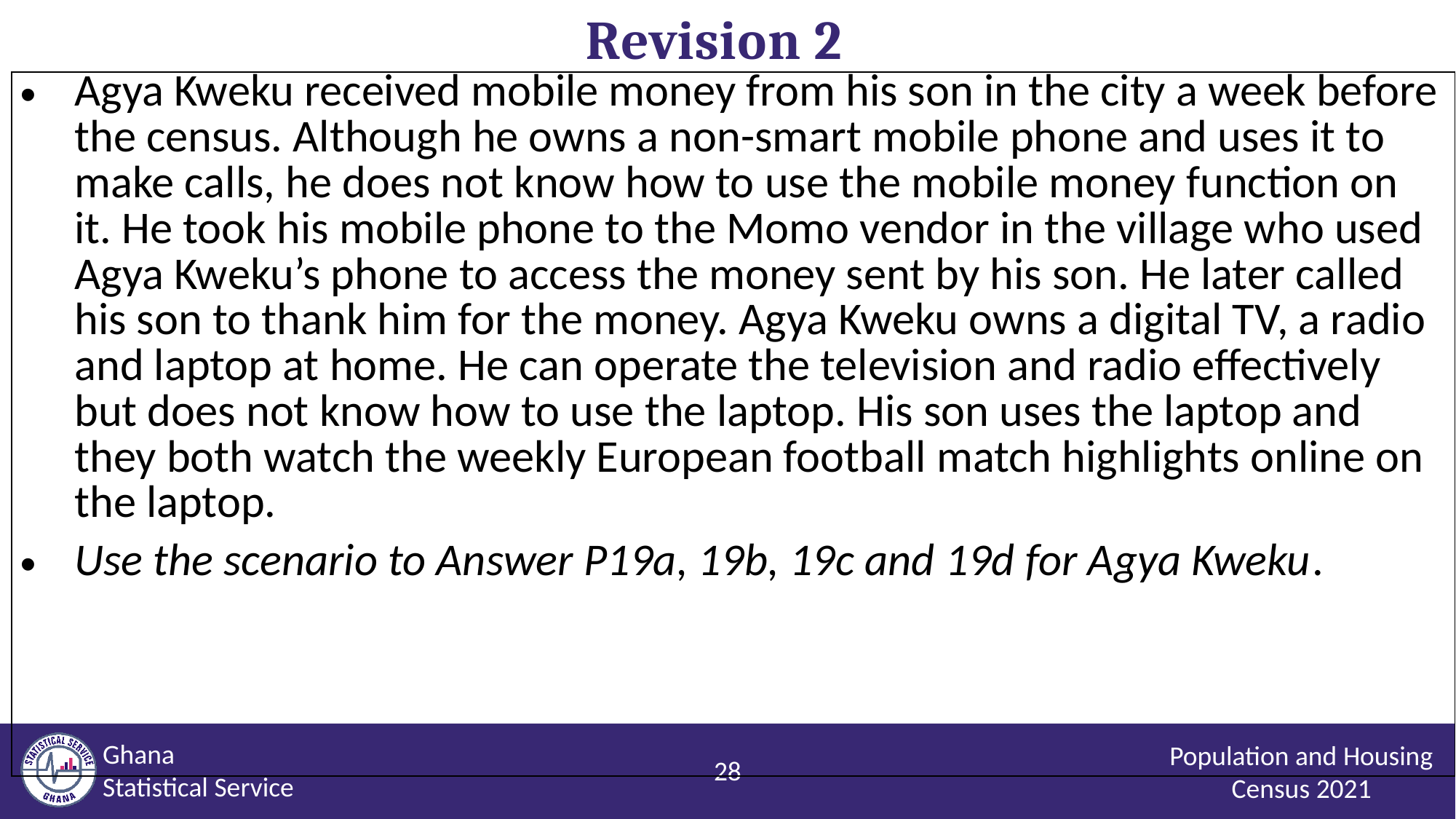

Revision 2

| Agya Kweku received mobile money from his son in the city a week before the census. Although he owns a non-smart mobile phone and uses it to make calls, he does not know how to use the mobile money function on it. He took his mobile phone to the Momo vendor in the village who used Agya Kweku’s phone to access the money sent by his son. He later called his son to thank him for the money. Agya Kweku owns a digital TV, a radio and laptop at home. He can operate the television and radio effectively but does not know how to use the laptop. His son uses the laptop and they both watch the weekly European football match highlights online on the laptop. Use the scenario to Answer P19a, 19b, 19c and 19d for Agya Kweku. |
| --- |
|  |
Population and Housing Census 2021
28